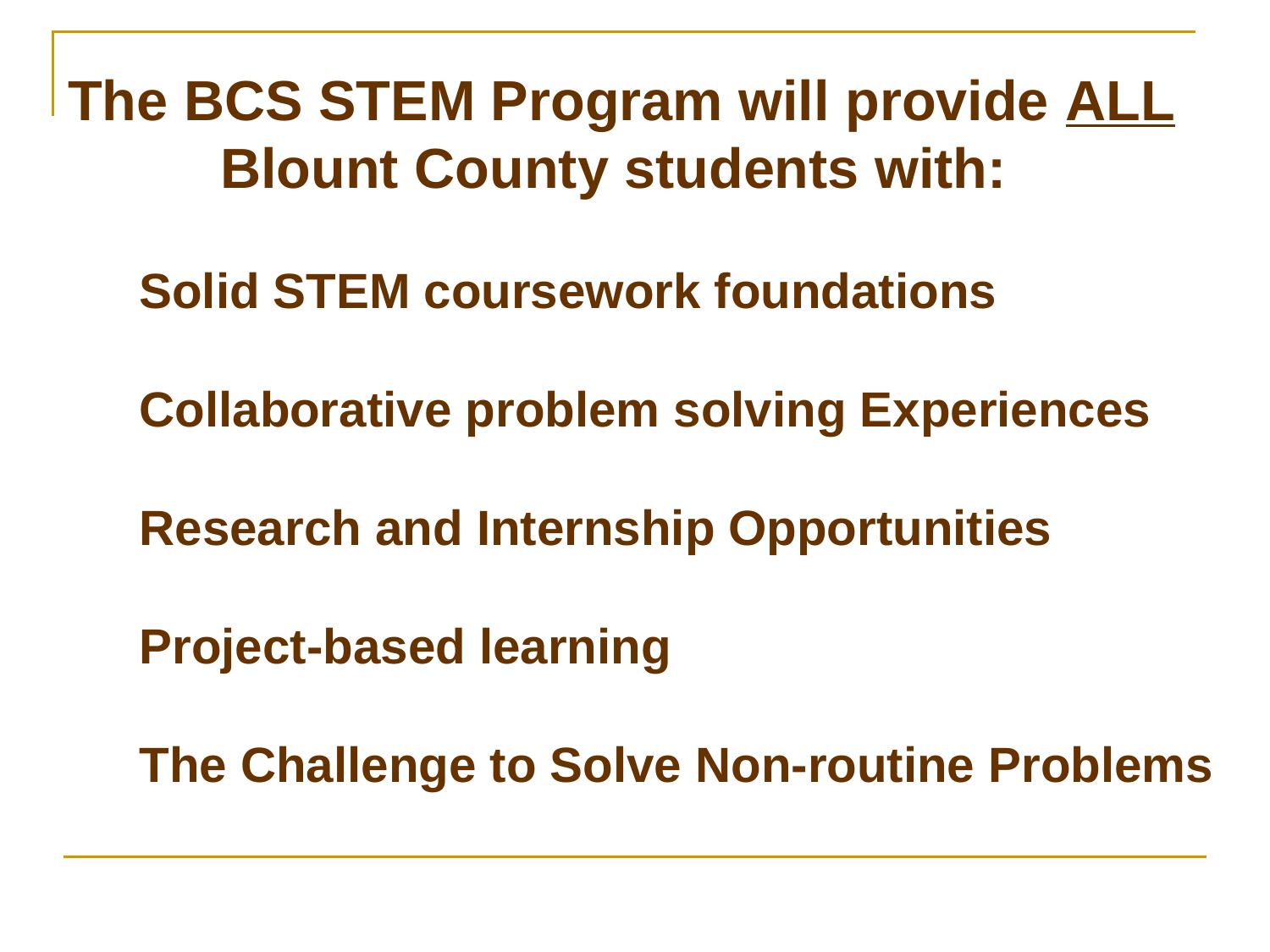

The BCS STEM Program will provide ALL Blount County students with:

	Solid STEM coursework foundations

	Collaborative problem solving Experiences

	Research and Internship Opportunities

	Project-based learning

	The Challenge to Solve Non-routine Problems